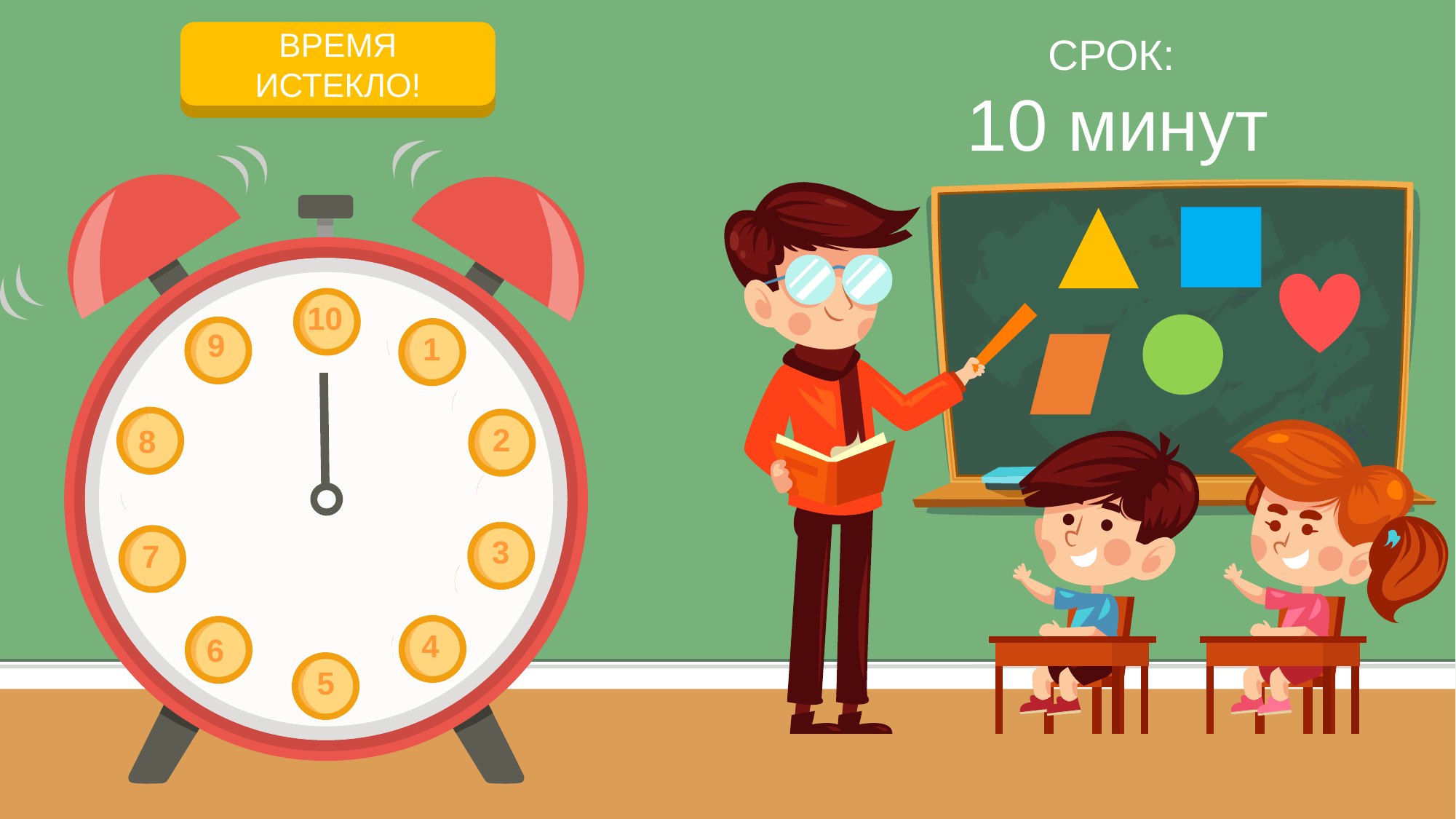

НАЧАЛО ОТСЧЕТА

ВРЕМЯ ИСТЕКЛО!

СРОК:
10 минут

10

9

1

8

2

3

7

4

6

5